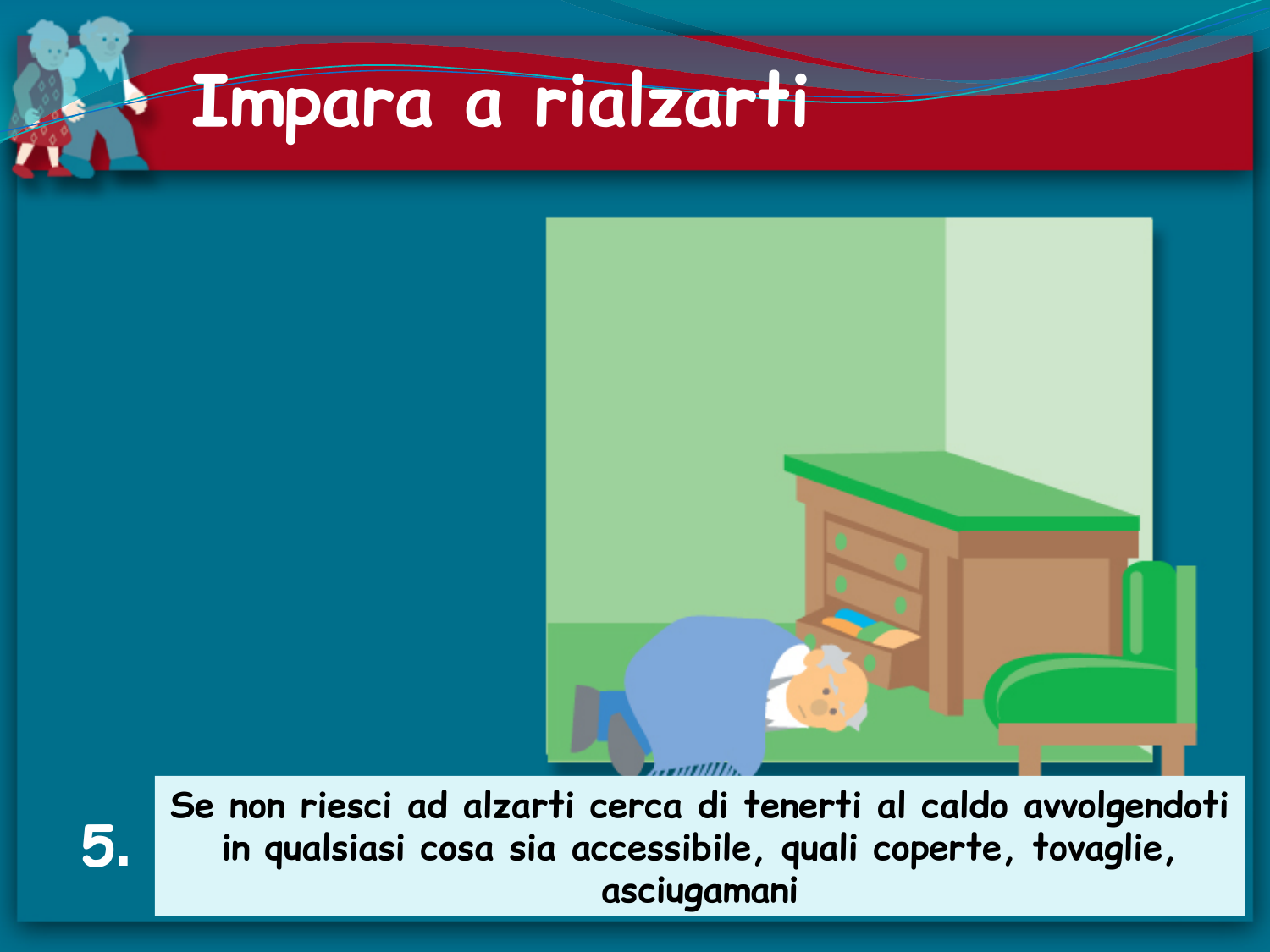

Impara a rialzarti
Se non riesci ad alzarti cerca di tenerti al caldo avvolgendoti in qualsiasi cosa sia accessibile, quali coperte, tovaglie, asciugamani
5.